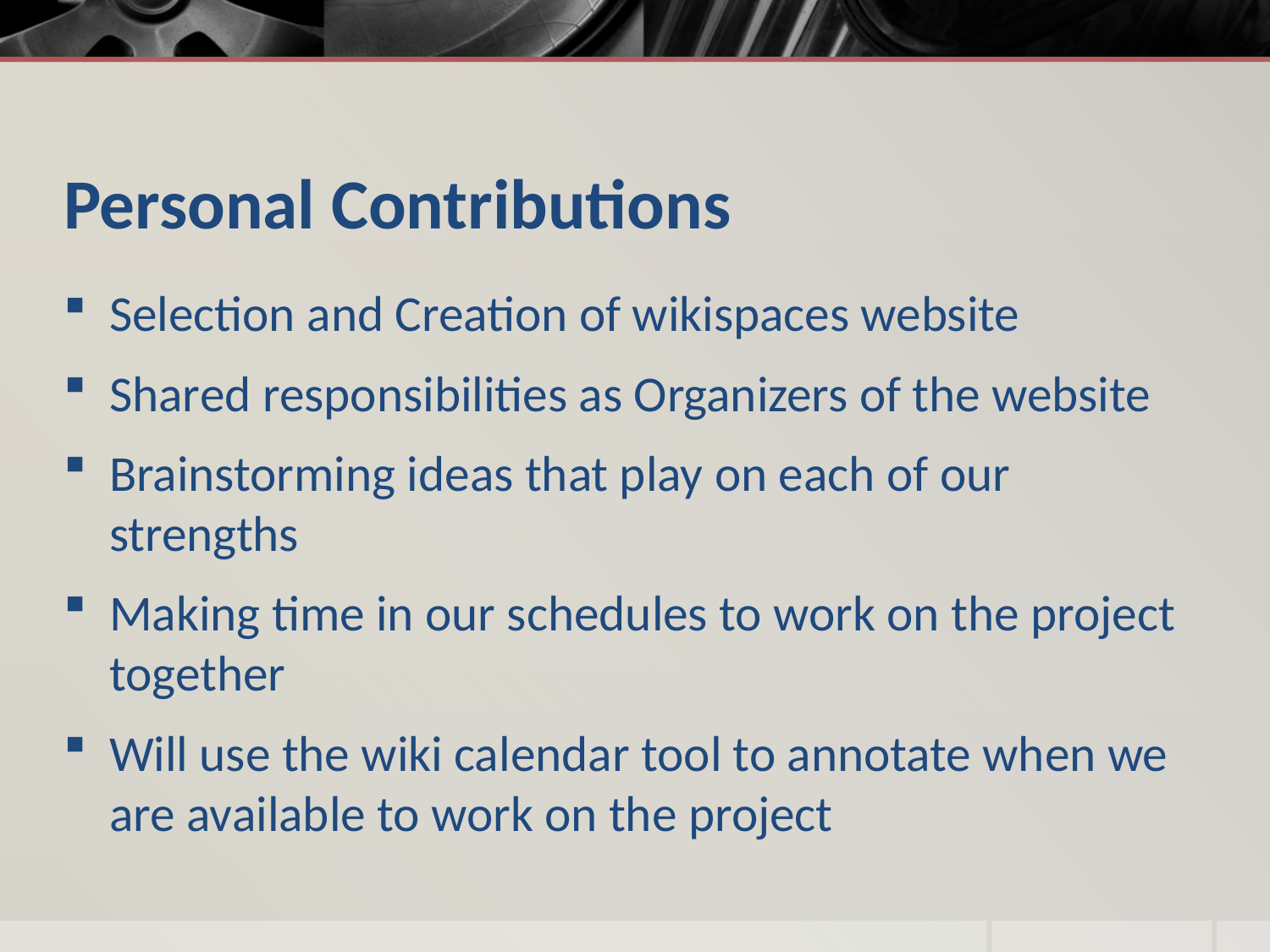

# Personal Contributions
Selection and Creation of wikispaces website
Shared responsibilities as Organizers of the website
Brainstorming ideas that play on each of our strengths
Making time in our schedules to work on the project together
Will use the wiki calendar tool to annotate when we are available to work on the project